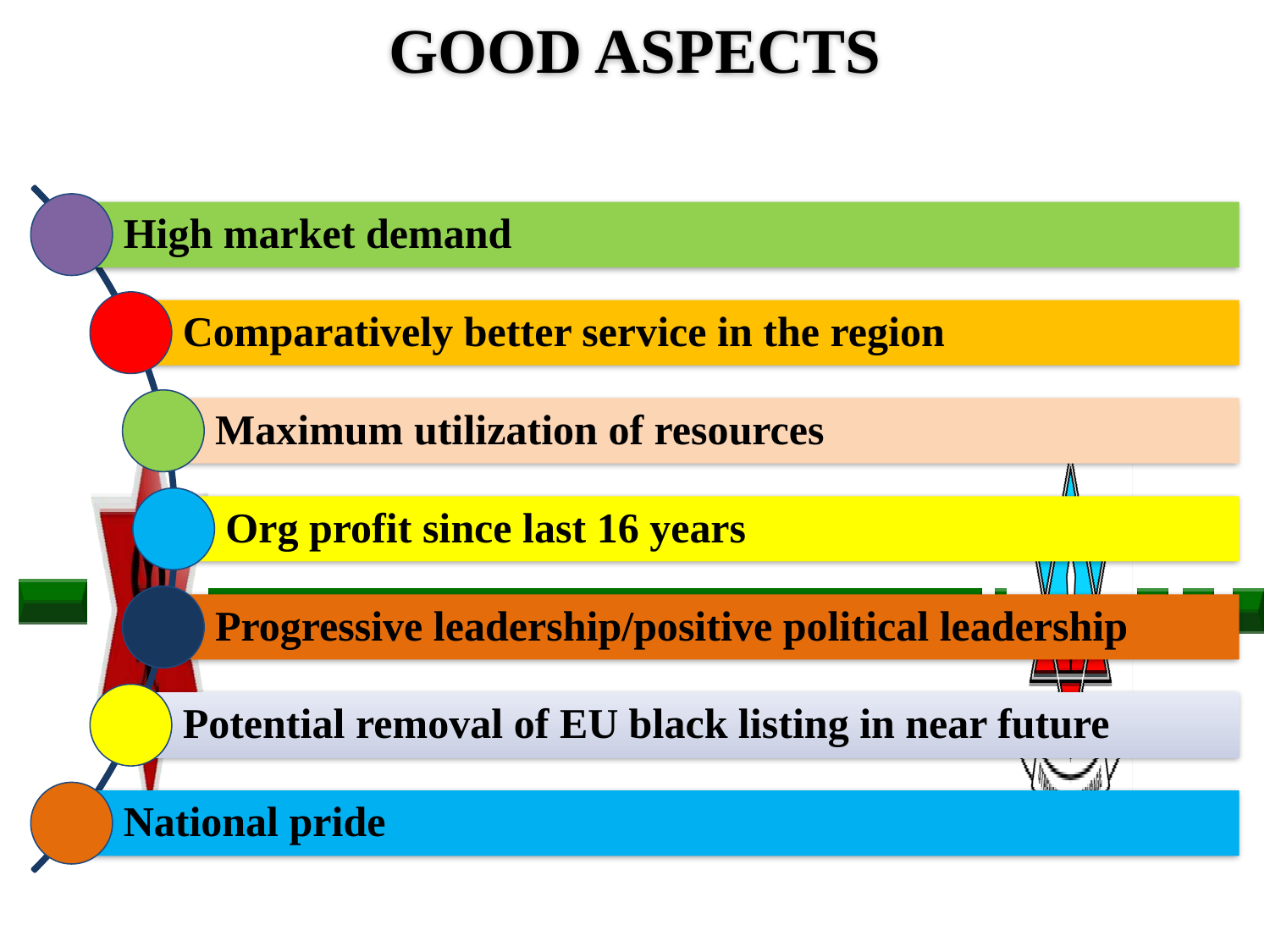

GOOD ASPECTS
High market demand
Comparatively better service in the region
Maximum utilization of resources
Org profit since last 16 years
Progressive leadership/positive political leadership
Potential removal of EU black listing in near future
National pride